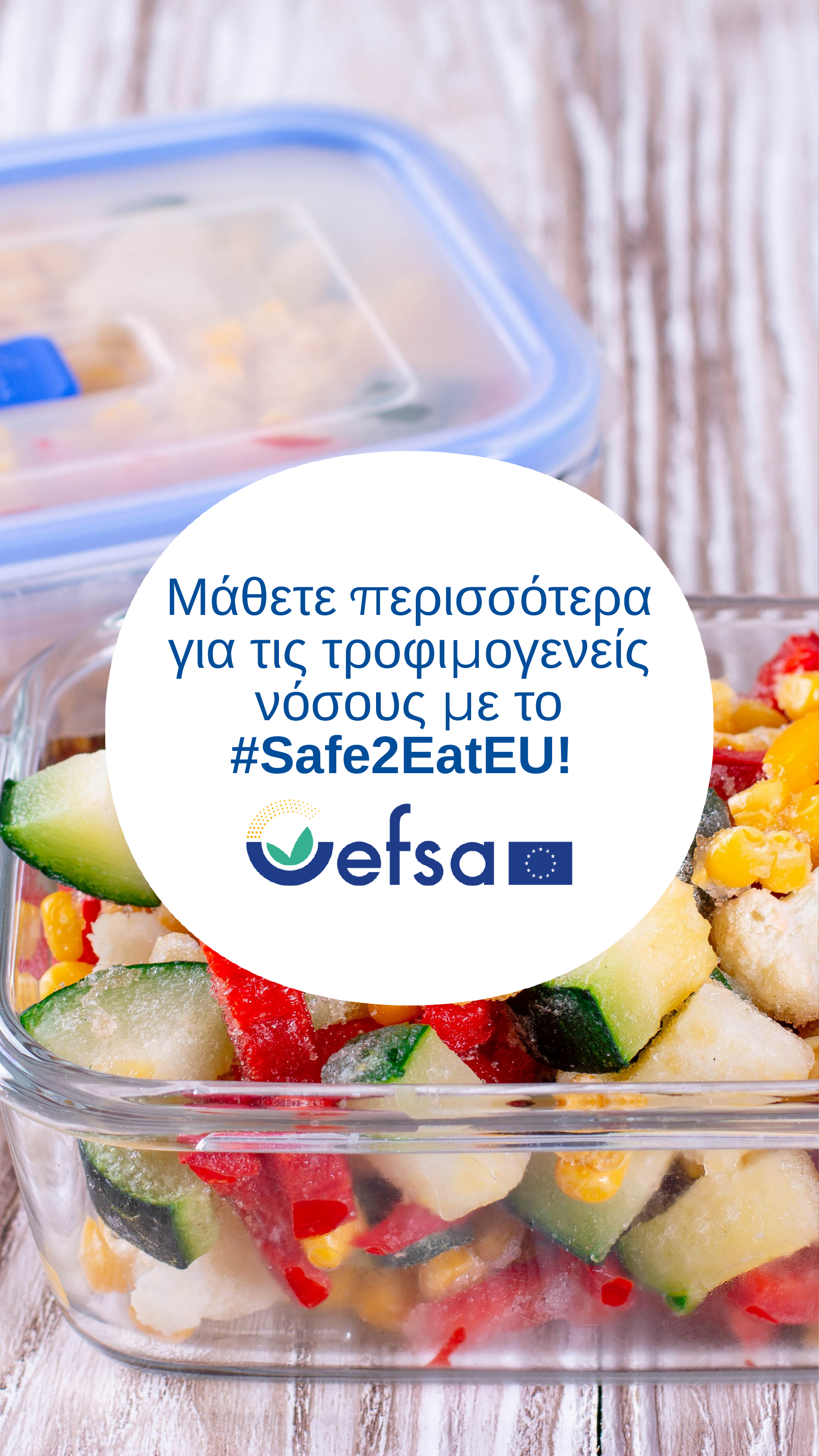

Μάθετε περισσότερα για τις τροφιμογενείς νόσους με το #Safe2EatEU!